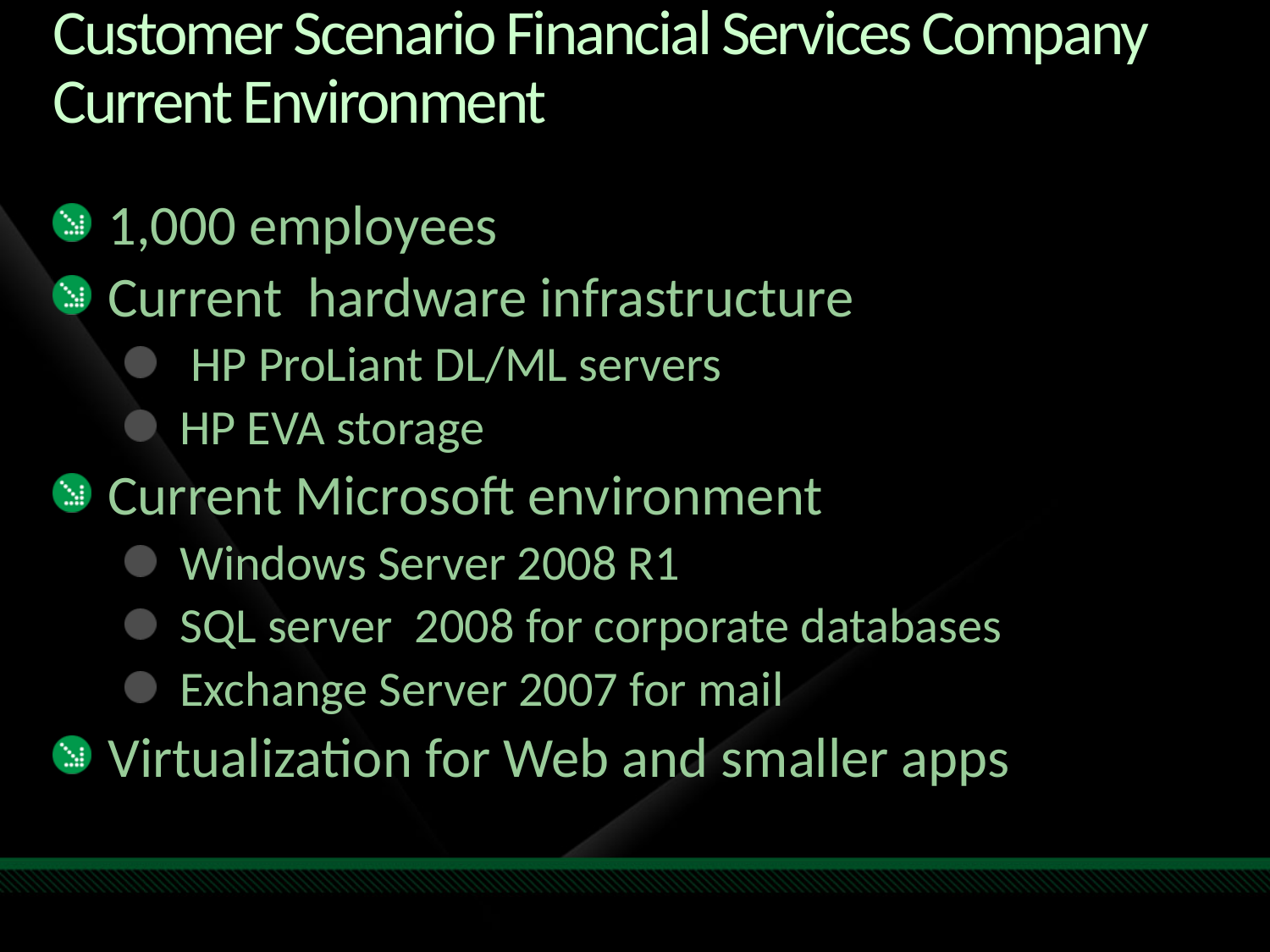

# Customer Scenario Financial Services Company Current Environment
1,000 employees
Current  hardware infrastructure
 HP ProLiant DL/ML servers
HP EVA storage
Current Microsoft environment
Windows Server 2008 R1
SQL server  2008 for corporate databases
Exchange Server 2007 for mail
Virtualization for Web and smaller apps